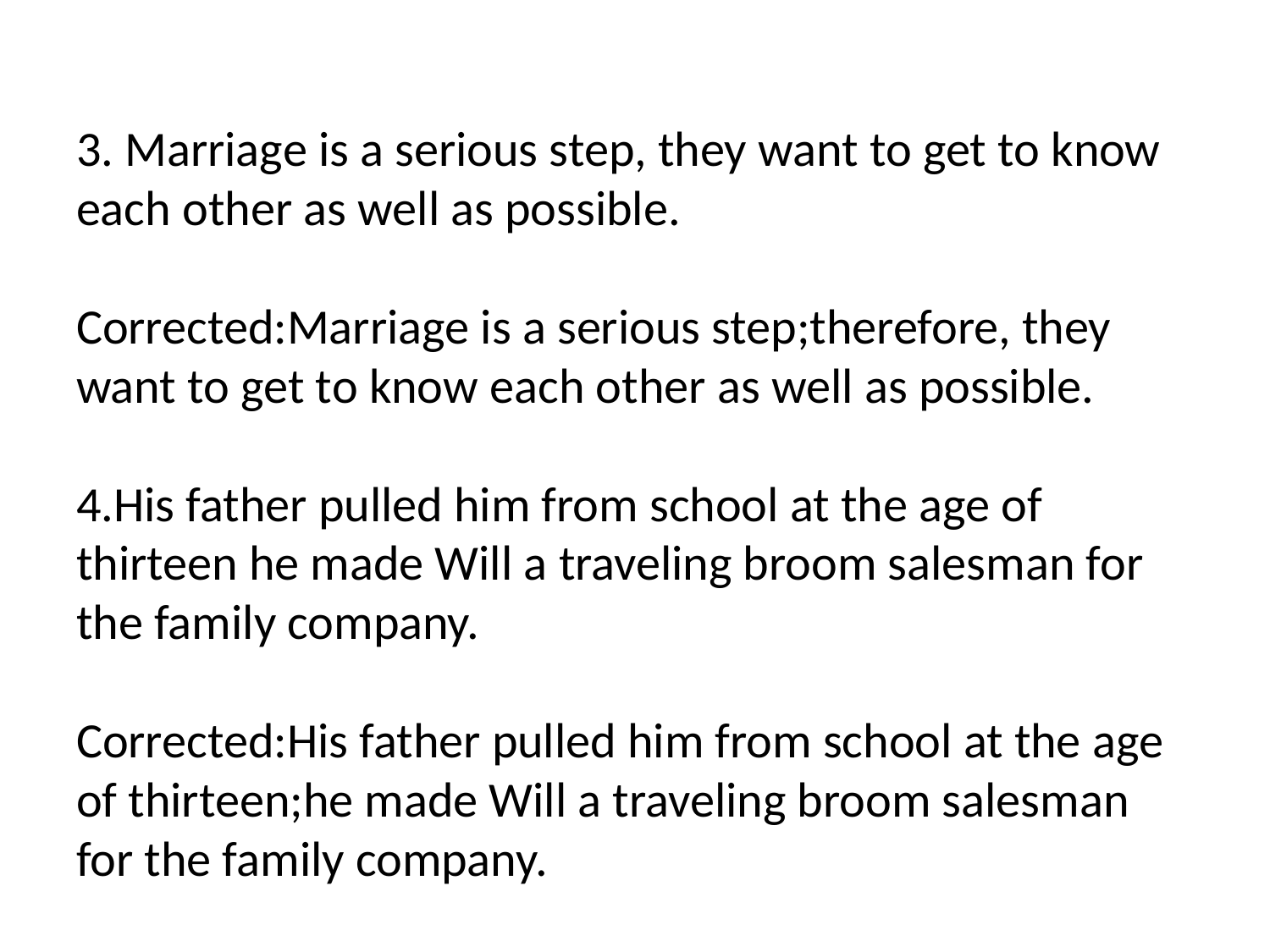

# 3. Marriage is a serious step, they want to get to know each other as well as possible. Corrected:Marriage is a serious step;therefore, they want to get to know each other as well as possible. 4.His father pulled him from school at the age of thirteen he made Will a traveling broom salesman for the family company. Corrected:His father pulled him from school at the age of thirteen;he made Will a traveling broom salesman for the family company.